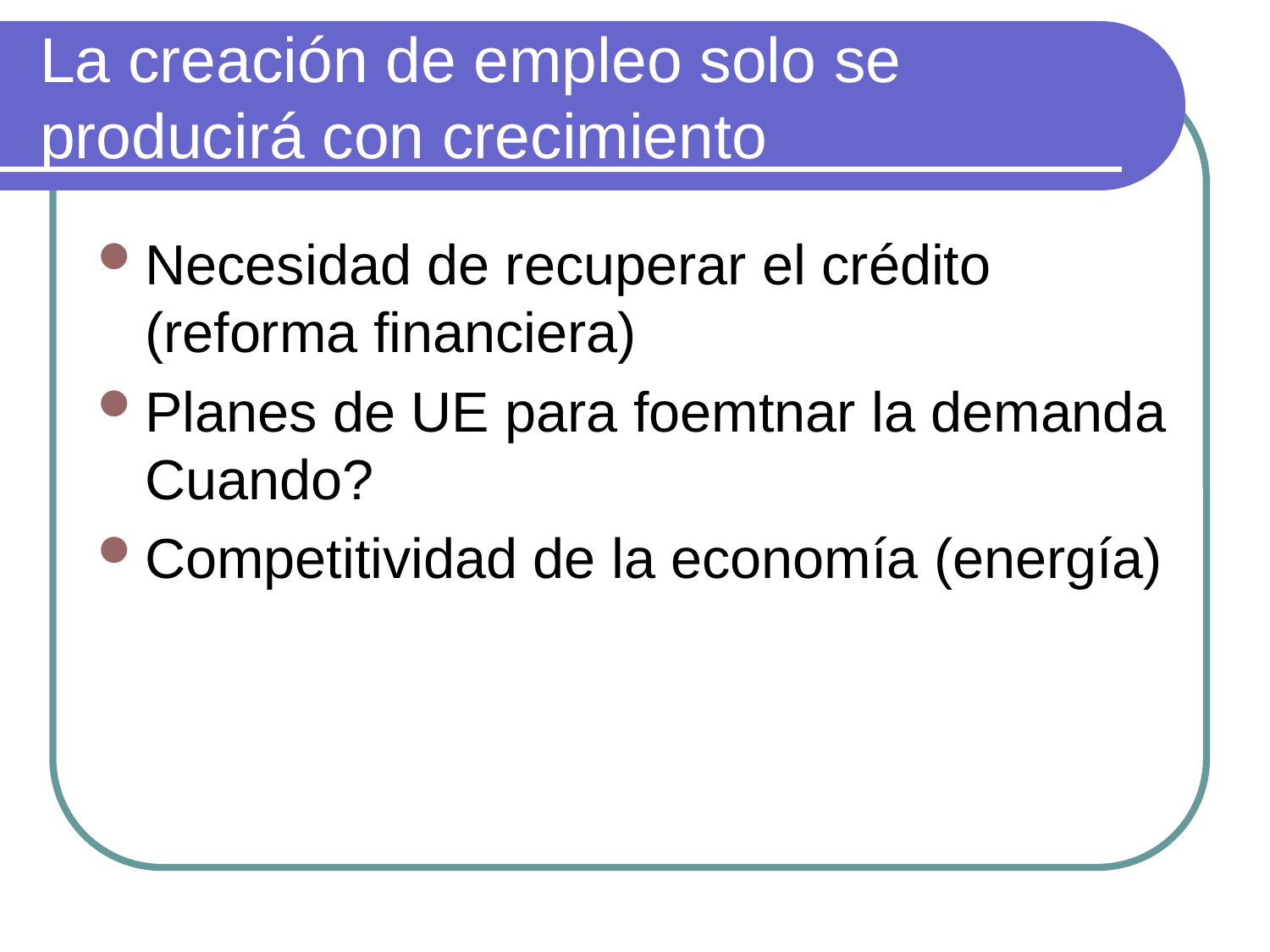

# La creación de empleo solo se producirá con crecimiento
Necesidad de recuperar el crédito (reforma financiera)
Planes de UE para foemtnar la demanda Cuando?
Competitividad de la economía (energía)